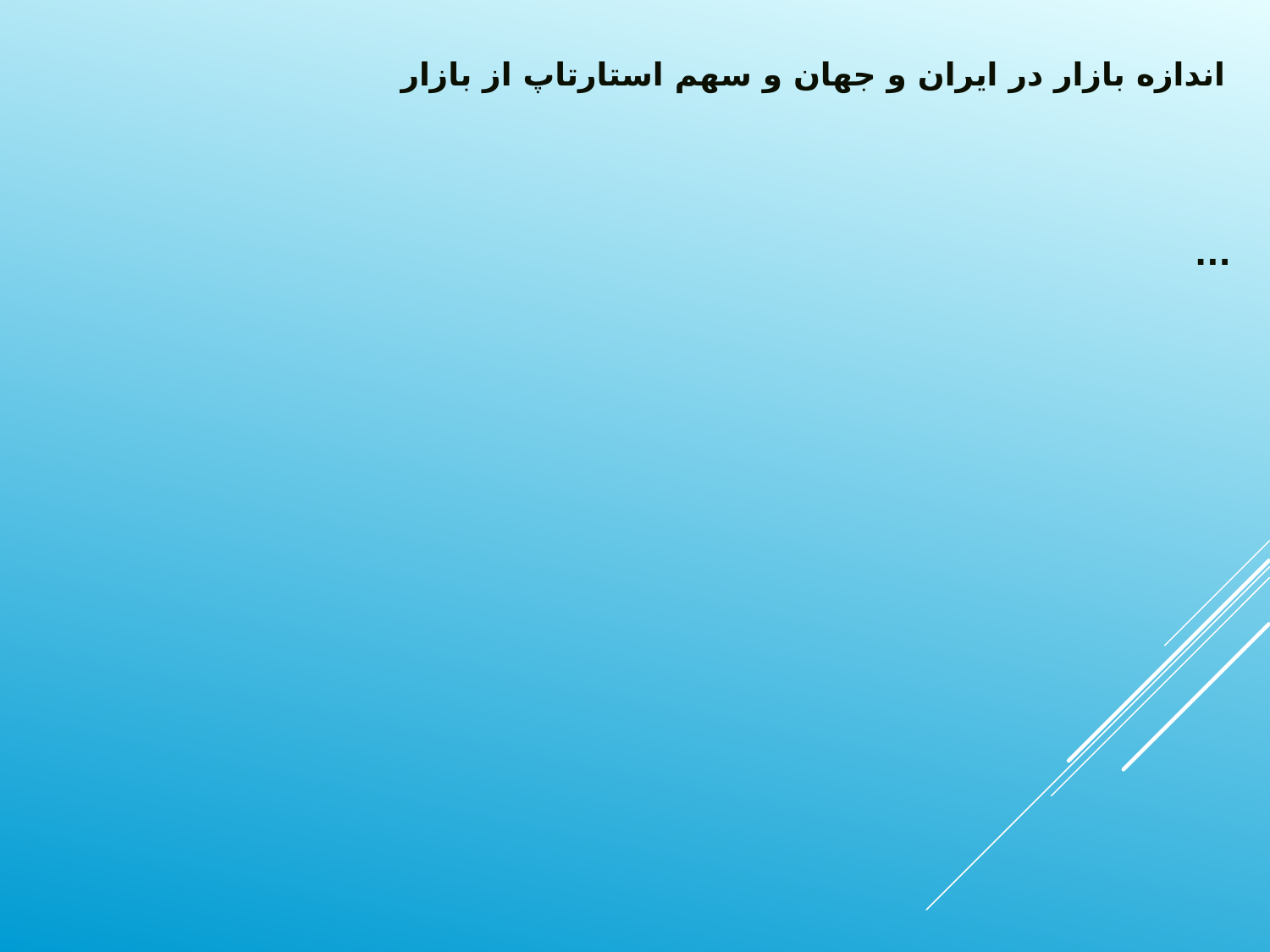

# اندازه بازار در ایران و جهان و سهم استارتاپ از بازار
...